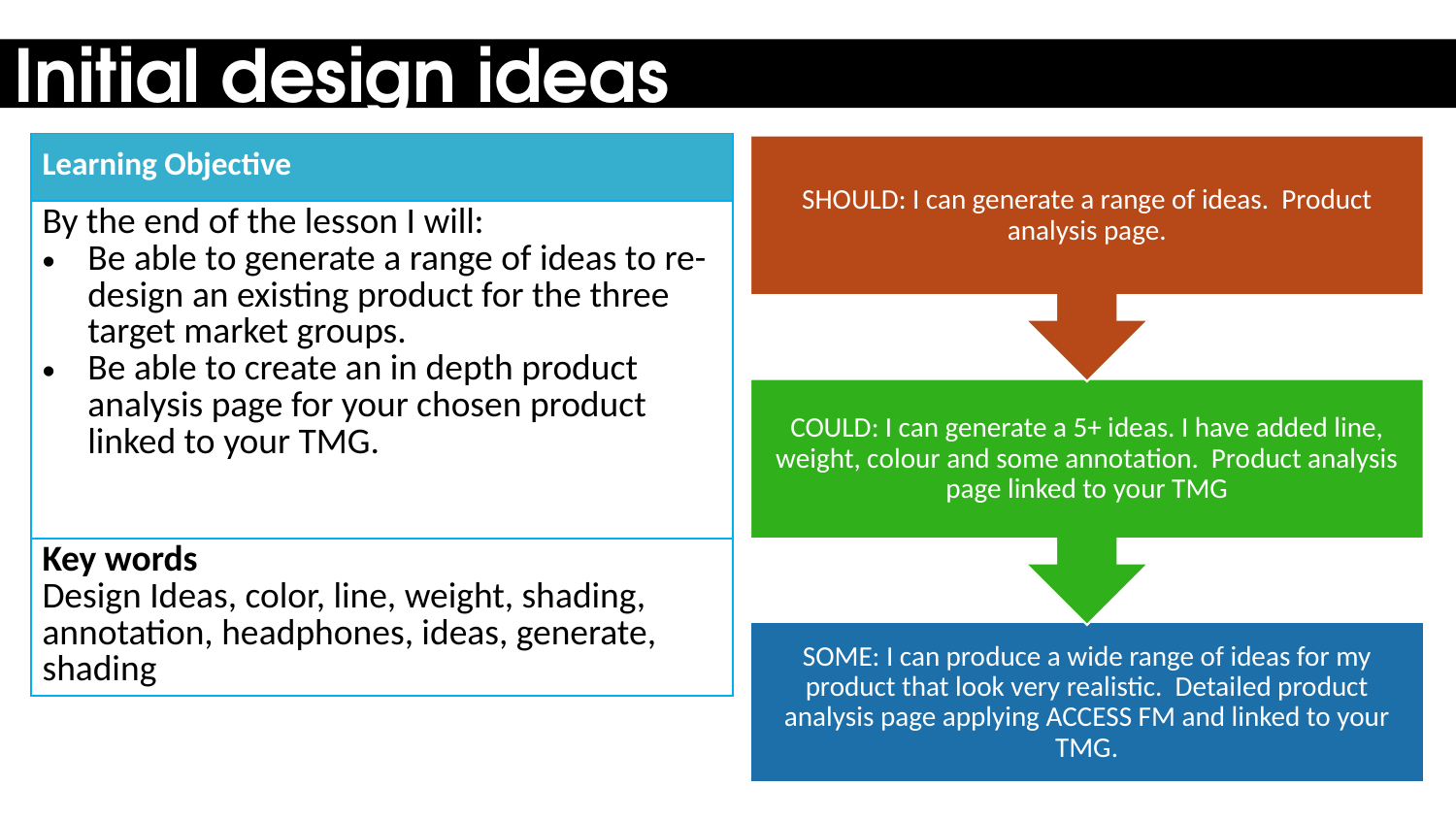

Initial design ideas
| Learning Objective |
| --- |
| By the end of the lesson I will: Be able to generate a range of ideas to re-design an existing product for the three target market groups. Be able to create an in depth product analysis page for your chosen product linked to your TMG. |
| Key words Design Ideas, color, line, weight, shading, annotation, headphones, ideas, generate, shading |
SOME: I can produce a wide range of ideas for my product that look very realistic.  Detailed product analysis page applying ACCESS FM and linked to your TMG.
COULD: I can generate a 5+ ideas. I have added line, weight, colour and some annotation.  Product analysis page linked to your TMG
SHOULD: I can generate a range of ideas.  Product analysis page.